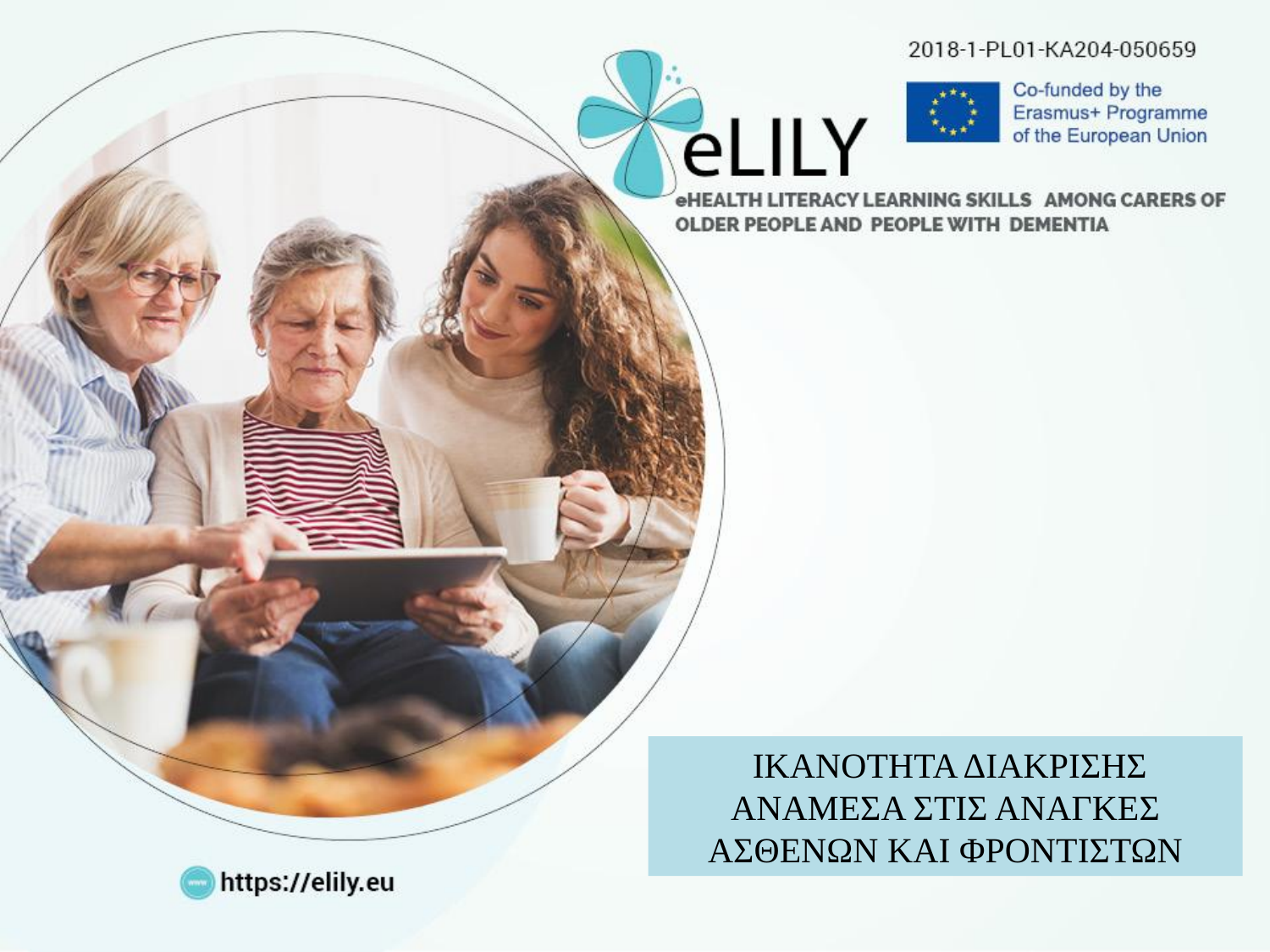

ΙΚΑΝΟΤΗΤΑ ΔΙΑΚΡΙΣΗΣ ΑΝΑΜΕΣΑ ΣΤΙΣ ΑΝΑΓΚΕΣ ΑΣΘΕΝΩΝ ΚΑΙ ΦΡΟΝΤΙΣΤΩΝ